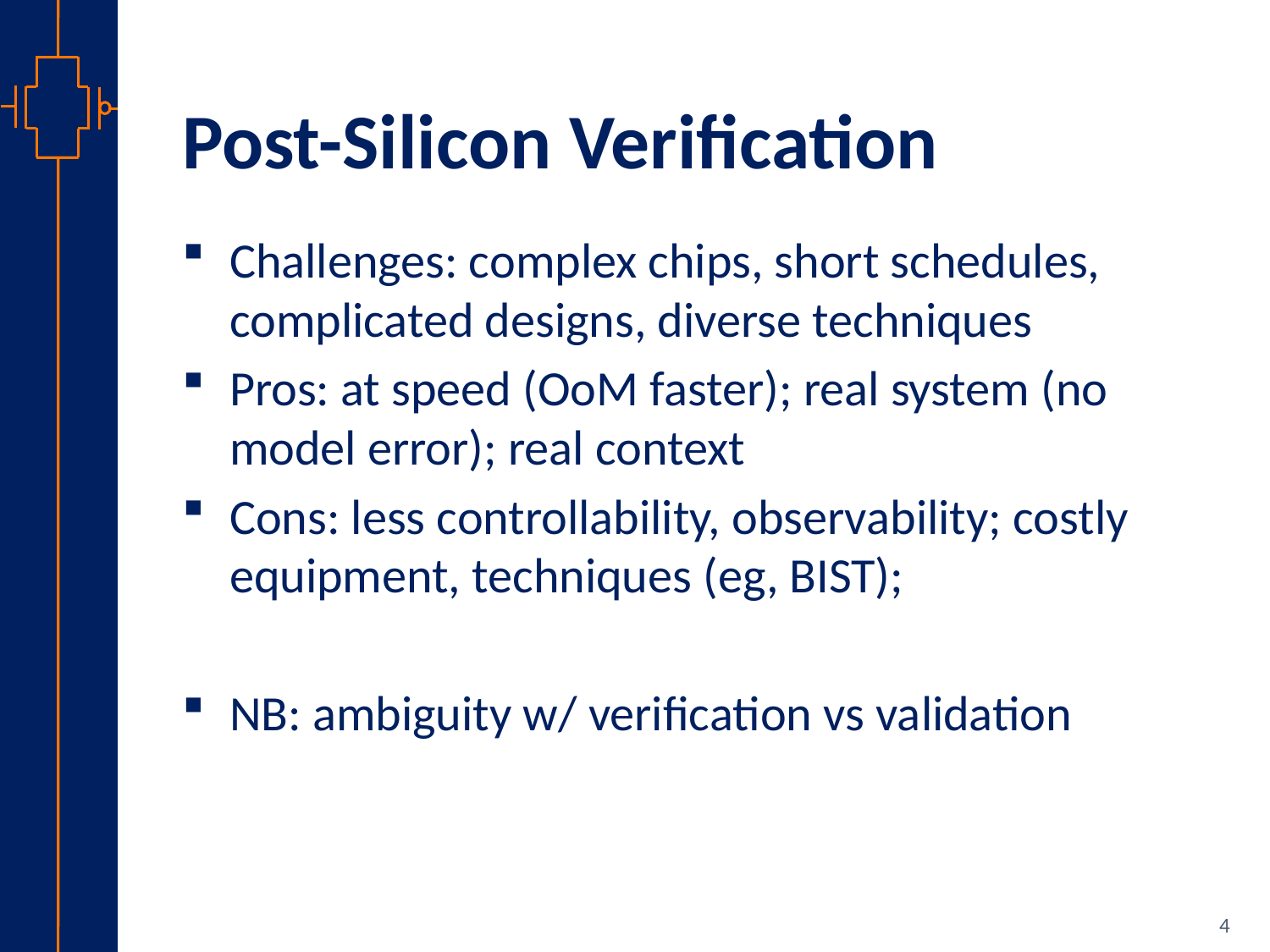

# Post-Silicon Verification
Challenges: complex chips, short schedules, complicated designs, diverse techniques
Pros: at speed (OoM faster); real system (no model error); real context
Cons: less controllability, observability; costly equipment, techniques (eg, BIST);

NB: ambiguity w/ verification vs validation
4